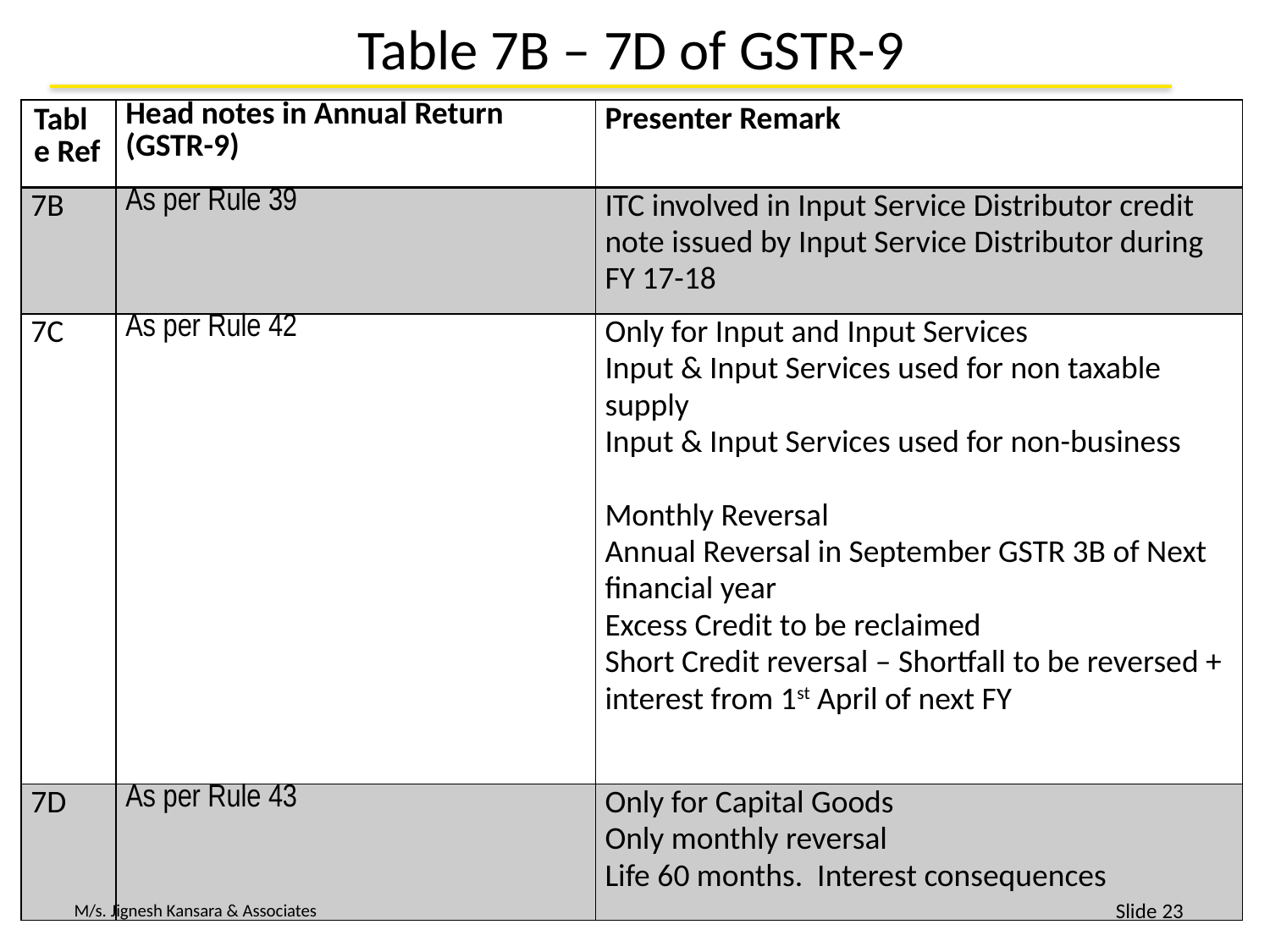

# Table 7B – 7D of GSTR-9
| Table Ref | Head notes in Annual Return (GSTR-9) | Presenter Remark |
| --- | --- | --- |
| 7B | As per Rule 39 | ITC involved in Input Service Distributor credit note issued by Input Service Distributor during FY 17-18 |
| 7C | As per Rule 42 | Only for Input and Input Services Input & Input Services used for non taxable supply Input & Input Services used for non-business Monthly Reversal Annual Reversal in September GSTR 3B of Next financial year Excess Credit to be reclaimed Short Credit reversal – Shortfall to be reversed + interest from 1st April of next FY |
| 7D | As per Rule 43 | Only for Capital Goods Only monthly reversal Life 60 months. Interest consequences |

23